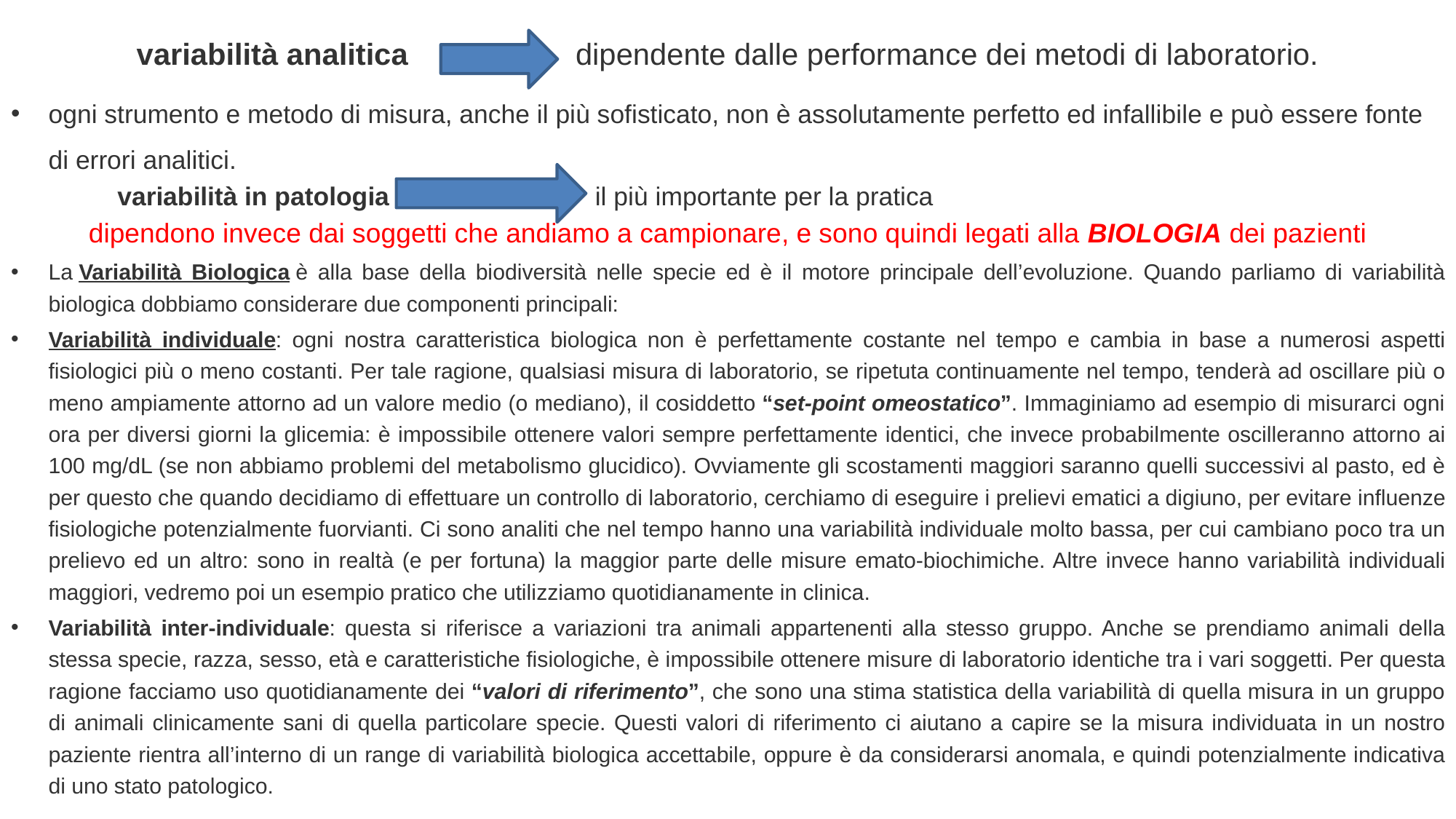

# variabilità analitica                    dipendente dalle performance dei metodi di laboratorio.

ogni strumento e metodo di misura, anche il più sofisticato, non è assolutamente perfetto ed infallibile e può essere fonte di errori analitici.
               variabilità in patologia                             il più importante per la pratica
dipendono invece dai soggetti che andiamo a campionare, e sono quindi legati alla BIOLOGIA dei pazienti
La Variabilità Biologica è alla base della biodiversità nelle specie ed è il motore principale dell’evoluzione. Quando parliamo di variabilità biologica dobbiamo considerare due componenti principali:
Variabilità individuale: ogni nostra caratteristica biologica non è perfettamente costante nel tempo e cambia in base a numerosi aspetti fisiologici più o meno costanti. Per tale ragione, qualsiasi misura di laboratorio, se ripetuta continuamente nel tempo, tenderà ad oscillare più o meno ampiamente attorno ad un valore medio (o mediano), il cosiddetto “set-point omeostatico”. Immaginiamo ad esempio di misurarci ogni ora per diversi giorni la glicemia: è impossibile ottenere valori sempre perfettamente identici, che invece probabilmente oscilleranno attorno ai 100 mg/dL (se non abbiamo problemi del metabolismo glucidico). Ovviamente gli scostamenti maggiori saranno quelli successivi al pasto, ed è per questo che quando decidiamo di effettuare un controllo di laboratorio, cerchiamo di eseguire i prelievi ematici a digiuno, per evitare influenze fisiologiche potenzialmente fuorvianti. Ci sono analiti che nel tempo hanno una variabilità individuale molto bassa, per cui cambiano poco tra un prelievo ed un altro: sono in realtà (e per fortuna) la maggior parte delle misure emato-biochimiche. Altre invece hanno variabilità individuali maggiori, vedremo poi un esempio pratico che utilizziamo quotidianamente in clinica.
Variabilità inter-individuale: questa si riferisce a variazioni tra animali appartenenti alla stesso gruppo. Anche se prendiamo animali della stessa specie, razza, sesso, età e caratteristiche fisiologiche, è impossibile ottenere misure di laboratorio identiche tra i vari soggetti. Per questa ragione facciamo uso quotidianamente dei “valori di riferimento”, che sono una stima statistica della variabilità di quella misura in un gruppo di animali clinicamente sani di quella particolare specie. Questi valori di riferimento ci aiutano a capire se la misura individuata in un nostro paziente rientra all’interno di un range di variabilità biologica accettabile, oppure è da considerarsi anomala, e quindi potenzialmente indicativa di uno stato patologico.